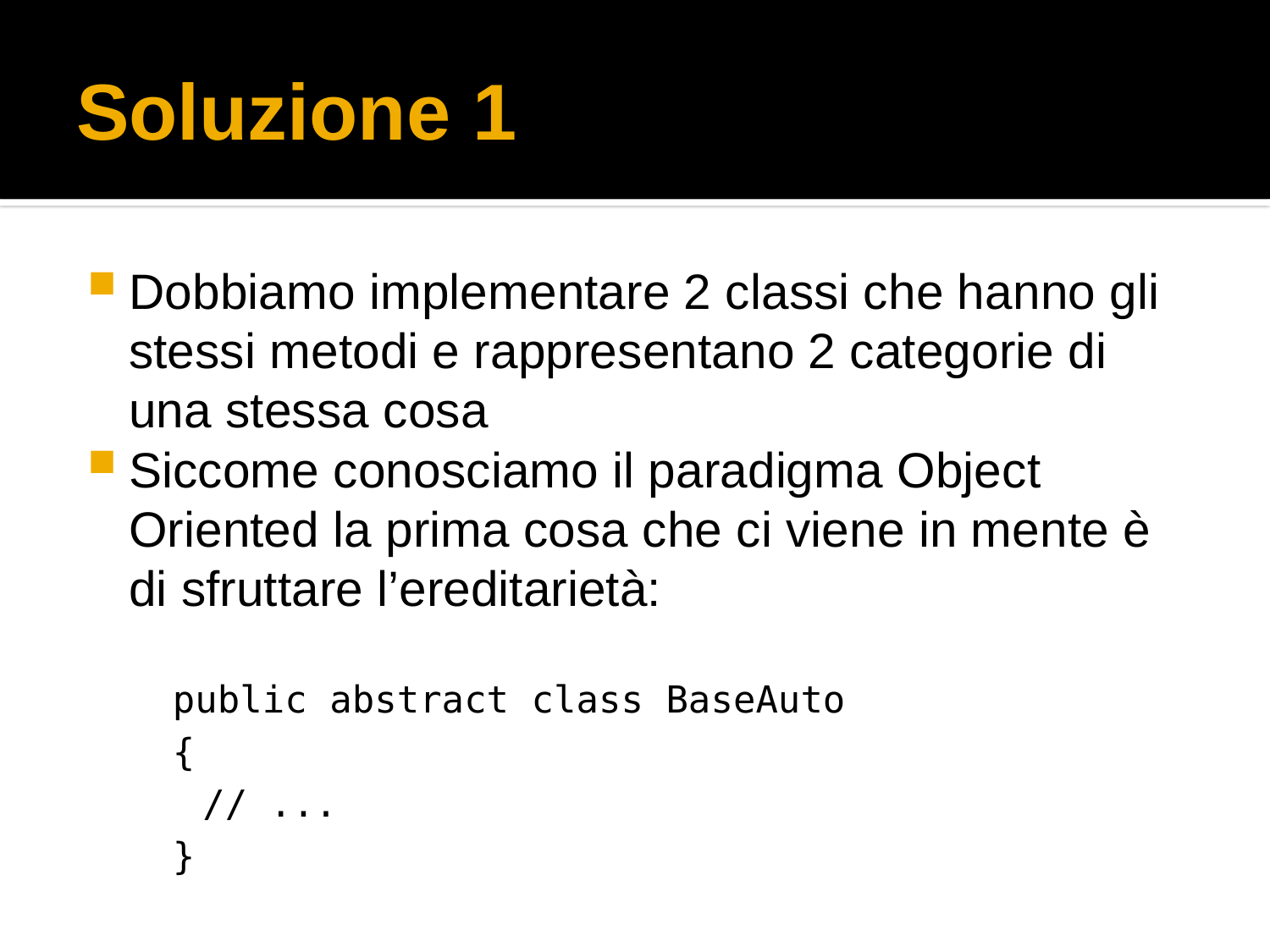

# Soluzione 1
Dobbiamo implementare 2 classi che hanno gli stessi metodi e rappresentano 2 categorie di una stessa cosa
Siccome conosciamo il paradigma Object Oriented la prima cosa che ci viene in mente è di sfruttare l’ereditarietà:

public abstract class BaseAuto
{
	// ...
}